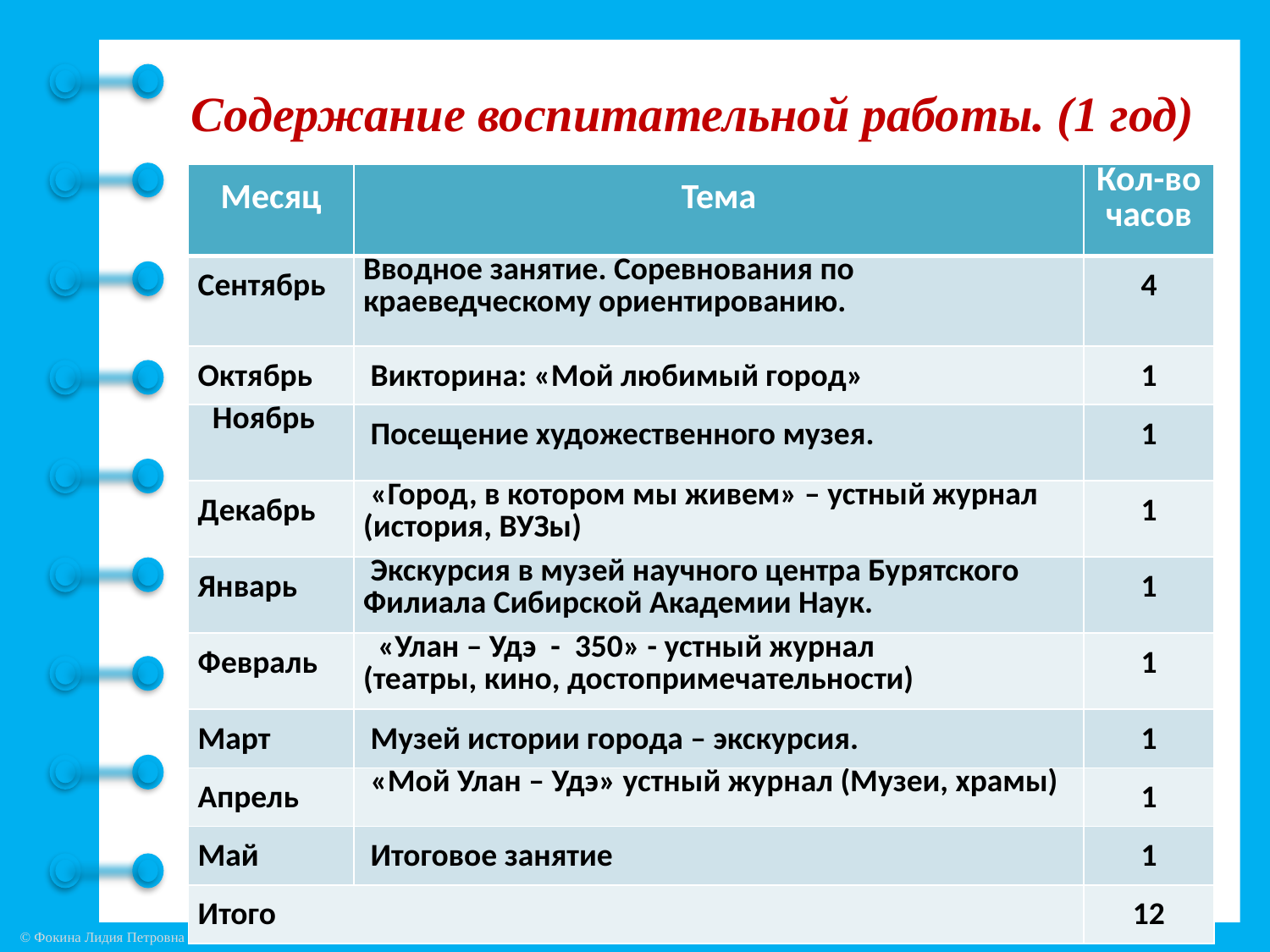

Содержание воспитательной работы. (1 год)
| Месяц | Тема | Кол-во часов |
| --- | --- | --- |
| Сентябрь | Вводное занятие. Соревнования по краеведческому ориентированию. | 4 |
| Октябрь | Викторина: «Мой любимый город» | 1 |
| Ноябрь | Посещение художественного музея. | 1 |
| Декабрь | «Город, в котором мы живем» – устный журнал (история, ВУЗы) | 1 |
| Январь | Экскурсия в музей научного центра Бурятского Филиала Сибирской Академии Наук. | 1 |
| Февраль | «Улан – Удэ - 350» - устный журнал (театры, кино, достопримечательности) | 1 |
| Март | Музей истории города – экскурсия. | 1 |
| Апрель | «Мой Улан – Удэ» устный журнал (Музеи, храмы) | 1 |
| Май | Итоговое занятие | 1 |
| Итого |  | 12 |